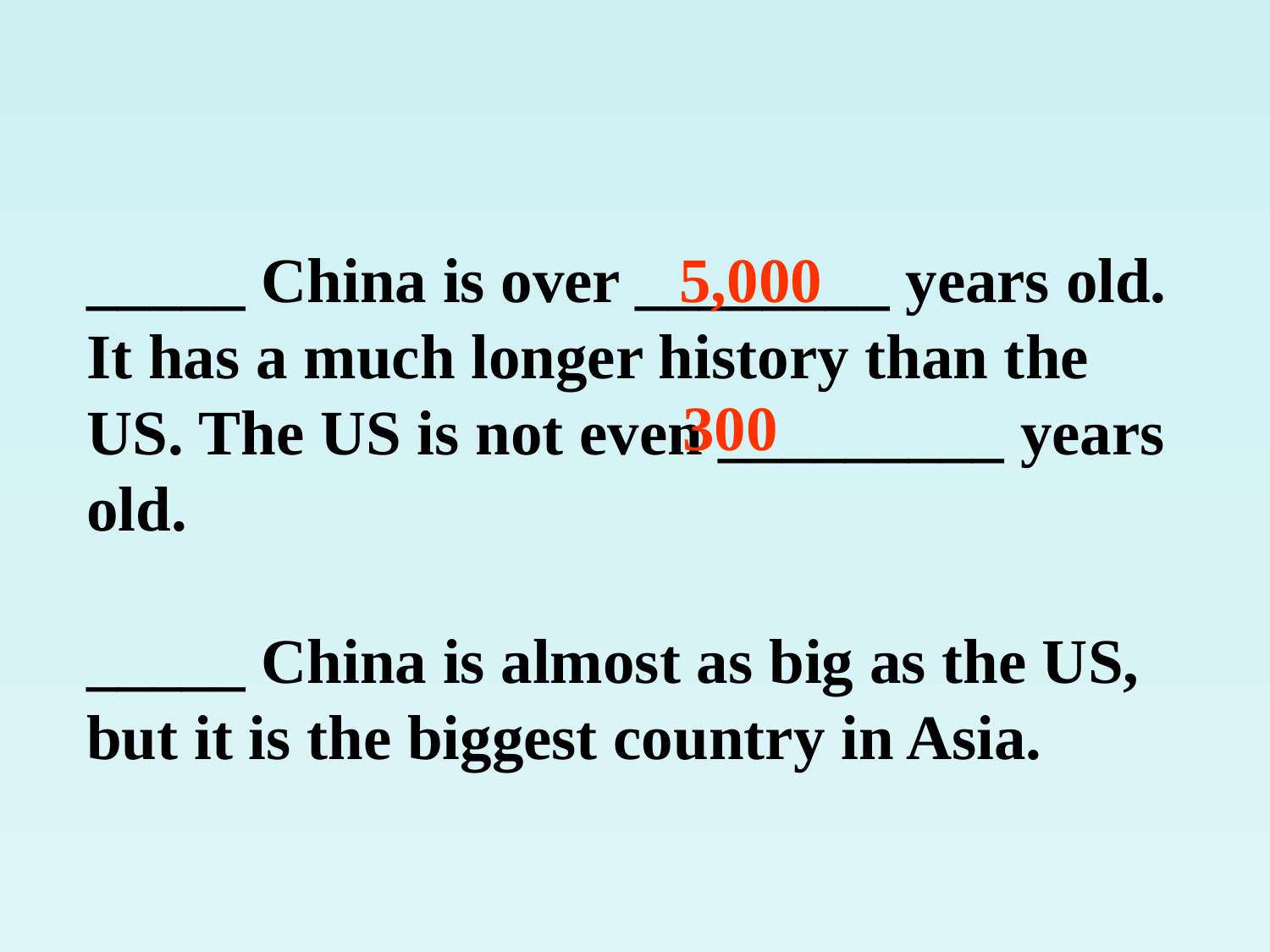

_____ China is over ________ years old. It has a much longer history than the US. The US is not even _________ years old.

_____ China is almost as big as the US, but it is the biggest country in Asia.
5,000
300